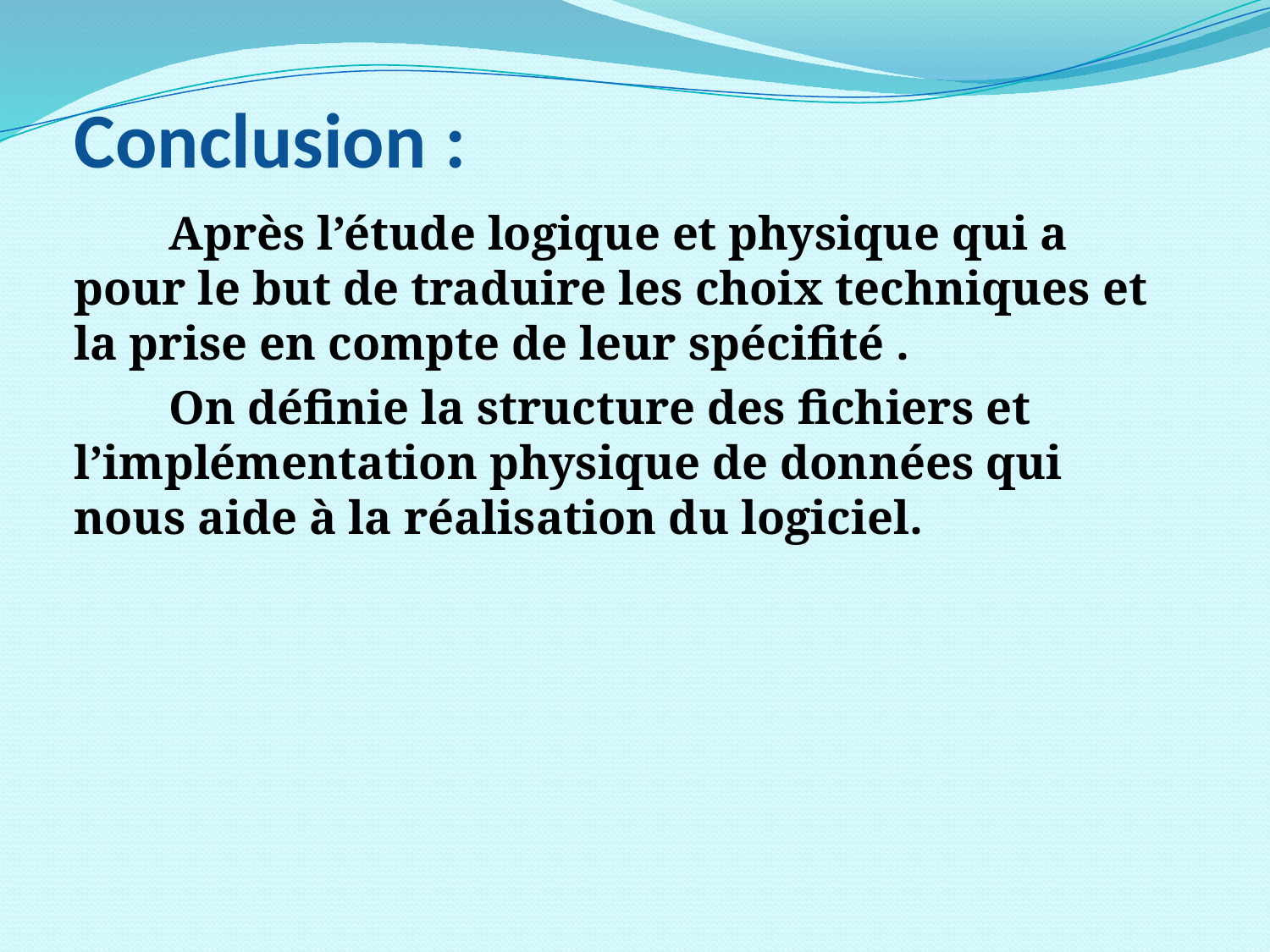

# Conclusion :
        Après l’étude logique et physique qui a pour le but de traduire les choix techniques et la prise en compte de leur spécifité .
        On définie la structure des fichiers et l’implémentation physique de données qui nous aide à la réalisation du logiciel.